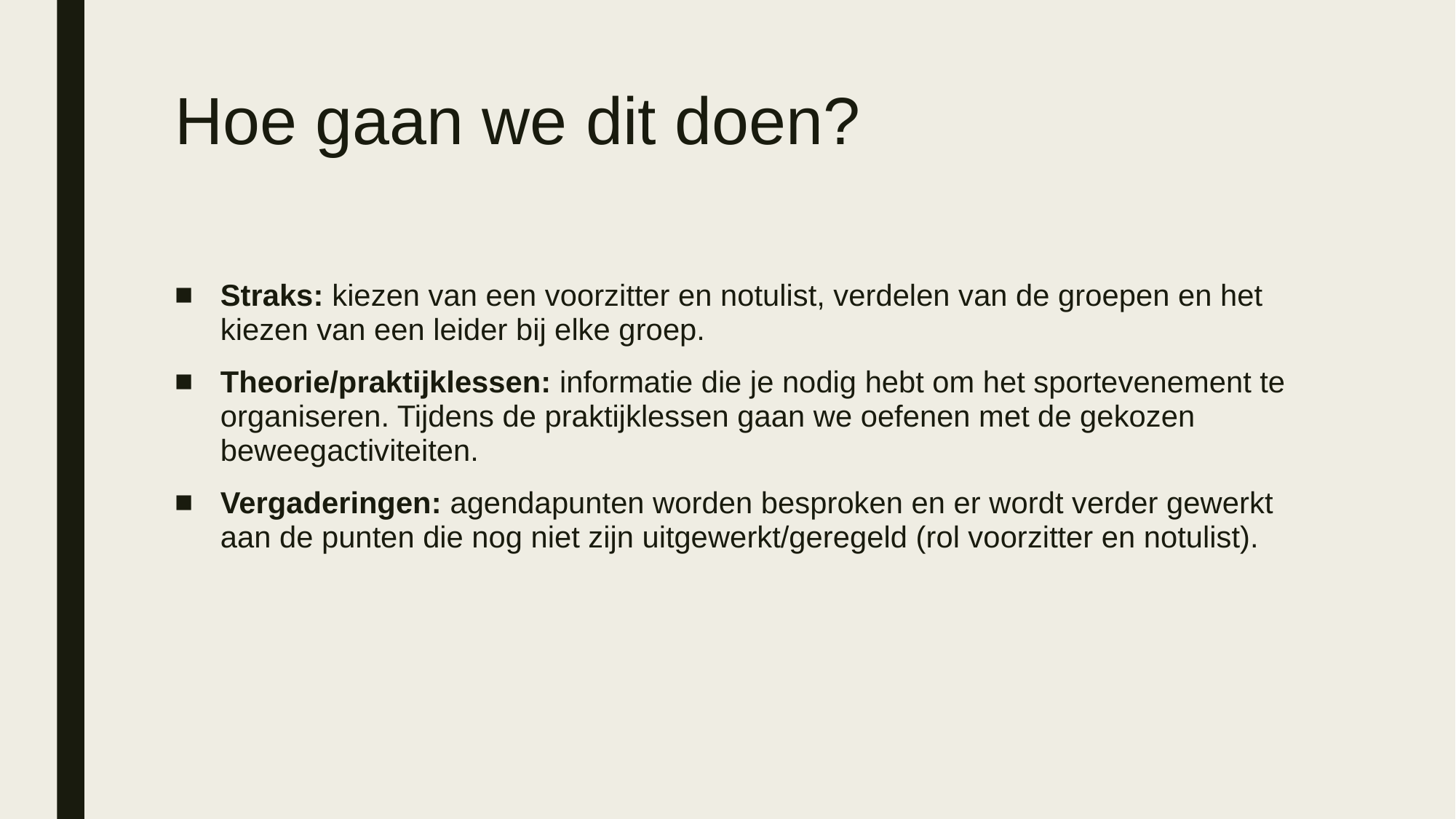

# Hoe gaan we dit doen?
Straks: kiezen van een voorzitter en notulist, verdelen van de groepen en het kiezen van een leider bij elke groep.
Theorie/praktijklessen: informatie die je nodig hebt om het sportevenement te organiseren. Tijdens de praktijklessen gaan we oefenen met de gekozen beweegactiviteiten.
Vergaderingen: agendapunten worden besproken en er wordt verder gewerkt aan de punten die nog niet zijn uitgewerkt/geregeld (rol voorzitter en notulist).